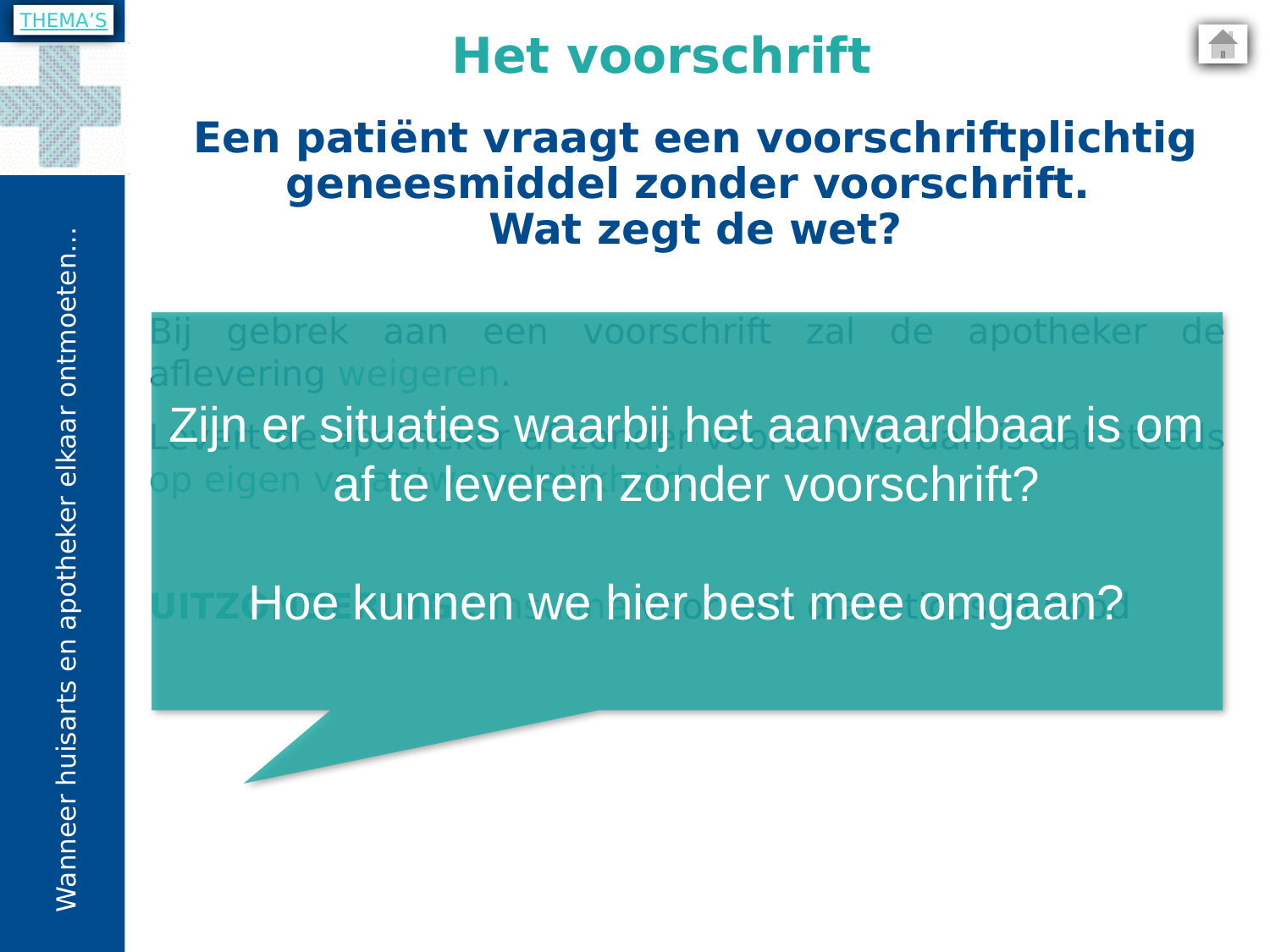

THEMA’S
Het voorschrift

Een patiënt vraagt een voorschriftplichtig geneesmiddel zonder voorschrift.
Wat zegt de wet?
Bij gebrek aan een voorschrift zal de apotheker de aflevering weigeren.
Levert de apotheker af zonder voorschrift, dan is dat steeds op eigen verantwoordelijkheid.

UITZONDERING : insuline voor een diabeticus in nood

Zijn er situaties waarbij het aanvaardbaar is om af te leveren zonder voorschrift?

Hoe kunnen we hier best mee omgaan?